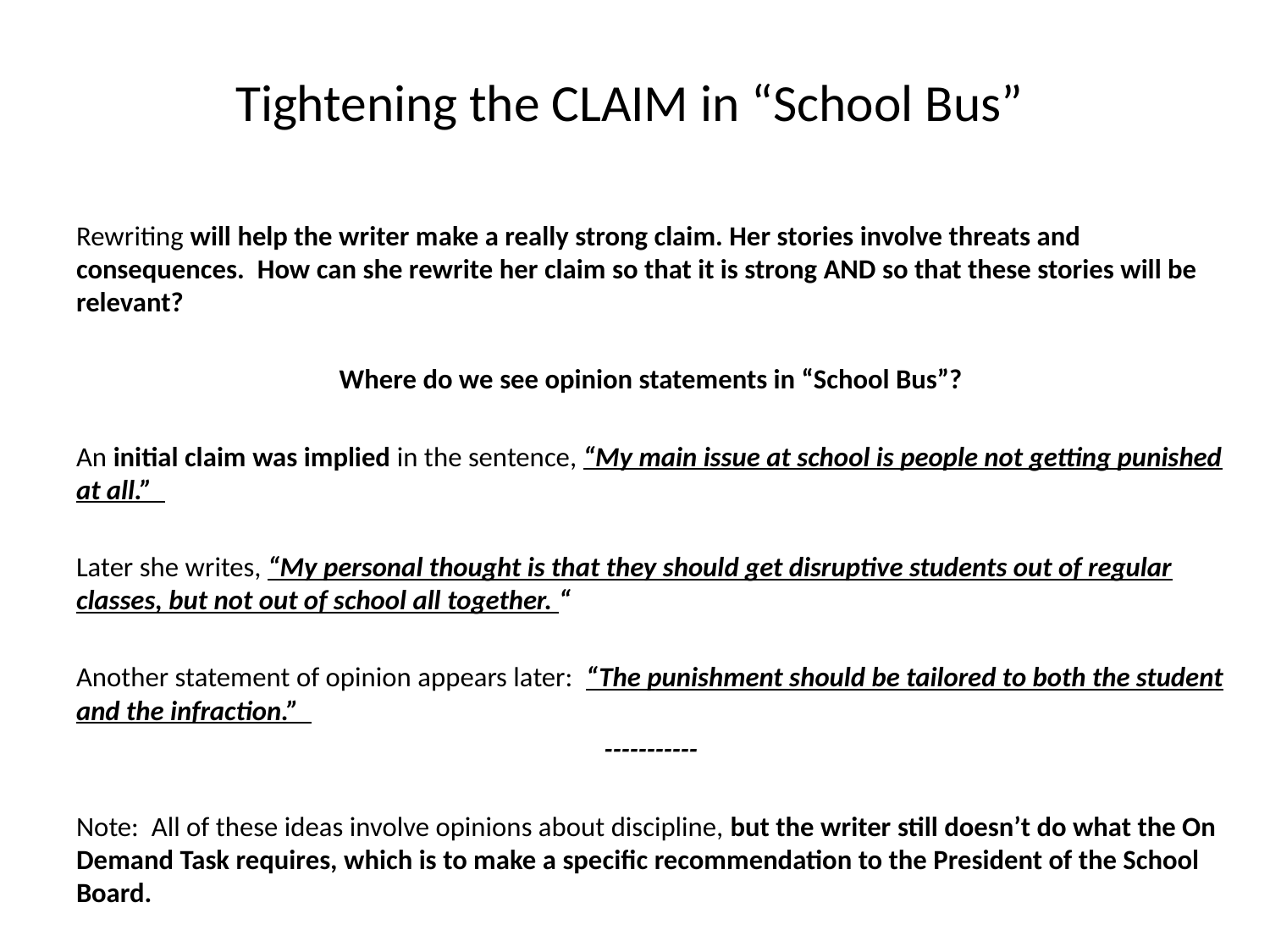

# Tightening the CLAIM in “School Bus”
Rewriting will help the writer make a really strong claim. Her stories involve threats and consequences.  How can she rewrite her claim so that it is strong AND so that these stories will be relevant?

Where do we see opinion statements in “School Bus”?

An initial claim was implied in the sentence, “My main issue at school is people not getting punished at all.”

Later she writes, “My personal thought is that they should get disruptive students out of regular classes, but not out of school all together. “

Another statement of opinion appears later:  “The punishment should be tailored to both the student and the infraction.”
-----------

Note:  All of these ideas involve opinions about discipline, but the writer still doesn’t do what the On Demand Task requires, which is to make a specific recommendation to the President of the School Board.